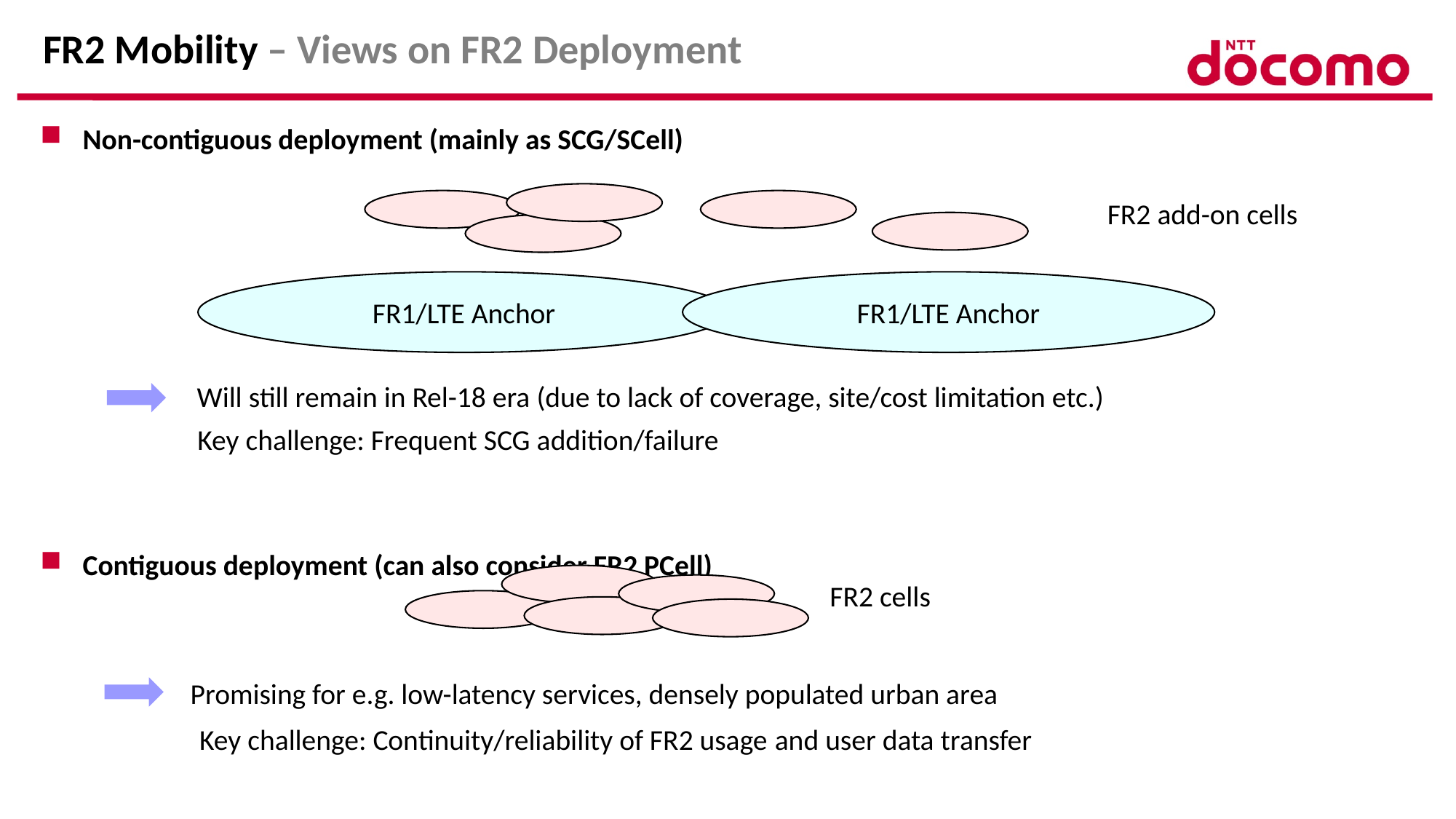

# FR2 Mobility – Views on FR2 Deployment
Non-contiguous deployment (mainly as SCG/SCell)

Contiguous deployment (can also consider FR2 PCell)

FR2 add-on cells

FR1/LTE Anchor
FR1/LTE Anchor
Will still remain in Rel-18 era (due to lack of coverage, site/cost limitation etc.)

Key challenge: Frequent SCG addition/failure

FR2 cells

Promising for e.g. low-latency services, densely populated urban area

Key challenge: Continuity/reliability of FR2 usage and user data transfer